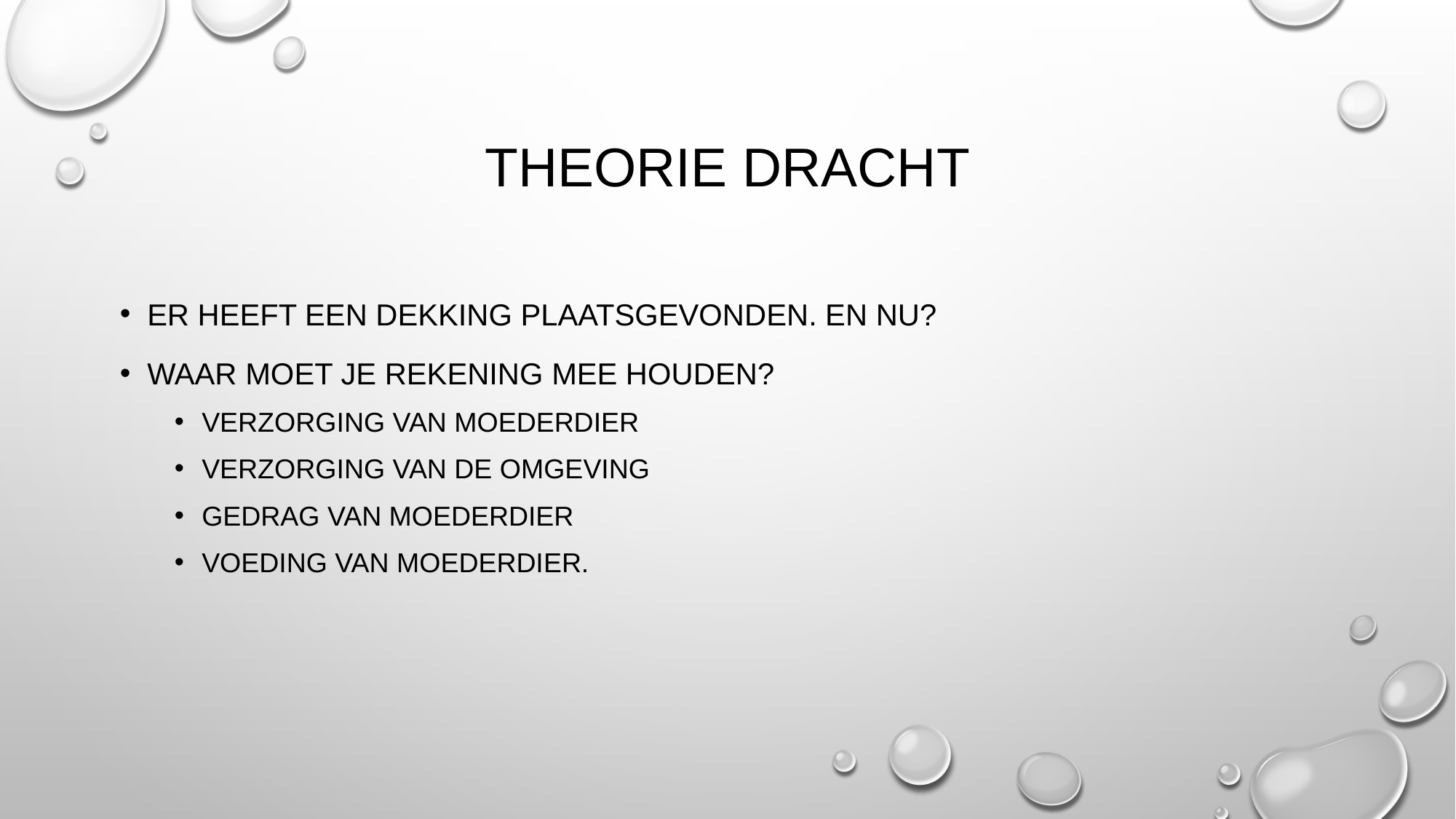

# Theorie dracht
Er heeft een dekking plaatsgevonden. En nu?
Waar moet je rekening mee houden?
Verzorging van moederdier
Verzorging van de omgeving
Gedrag van moederdier
Voeding van moederdier.